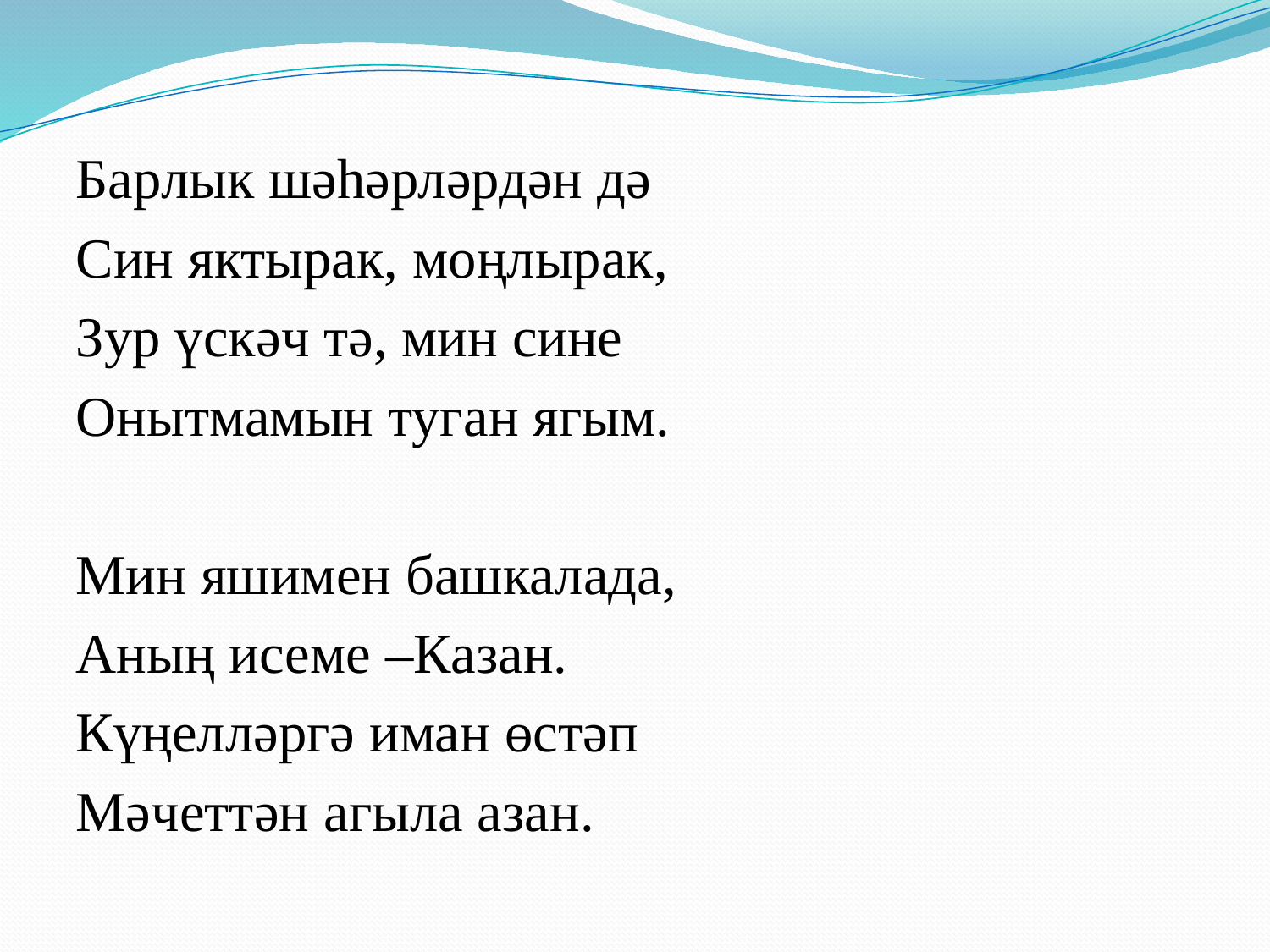

Барлык шәһәрләрдән дә
Син яктырак, моңлырак,
Зур үскәч тә, мин сине
Онытмамын туган ягым.

Мин яшимен башкалада,
Аның исеме –Казан.
Күңелләргә иман өстәп
Мәчеттән агыла азан.